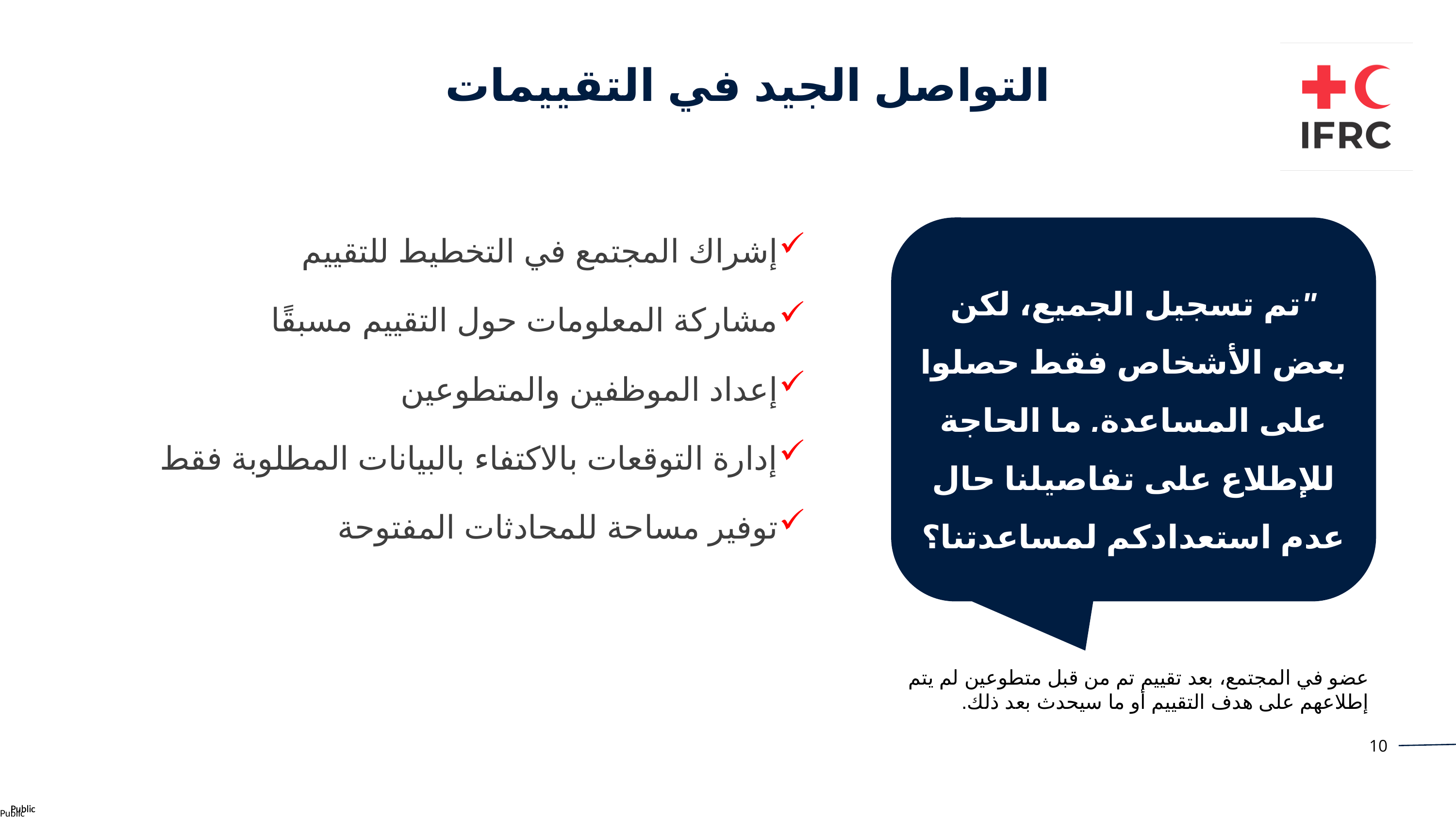

التواصل الجيد في التقييمات
"تم تسجيل الجميع، لكن بعض الأشخاص فقط حصلوا على المساعدة. ما الحاجة للإطلاع على تفاصيلنا حال عدم استعدادكم لمساعدتنا؟
إشراك المجتمع في التخطيط للتقييم
مشاركة المعلومات حول التقييم مسبقًا
إعداد الموظفين والمتطوعين
إدارة التوقعات بالاكتفاء بالبيانات المطلوبة فقط
توفير مساحة للمحادثات المفتوحة
عضو في المجتمع، بعد تقييم تم من قبل متطوعين لم يتم إطلاعهم على هدف التقييم أو ما سيحدث بعد ذلك.